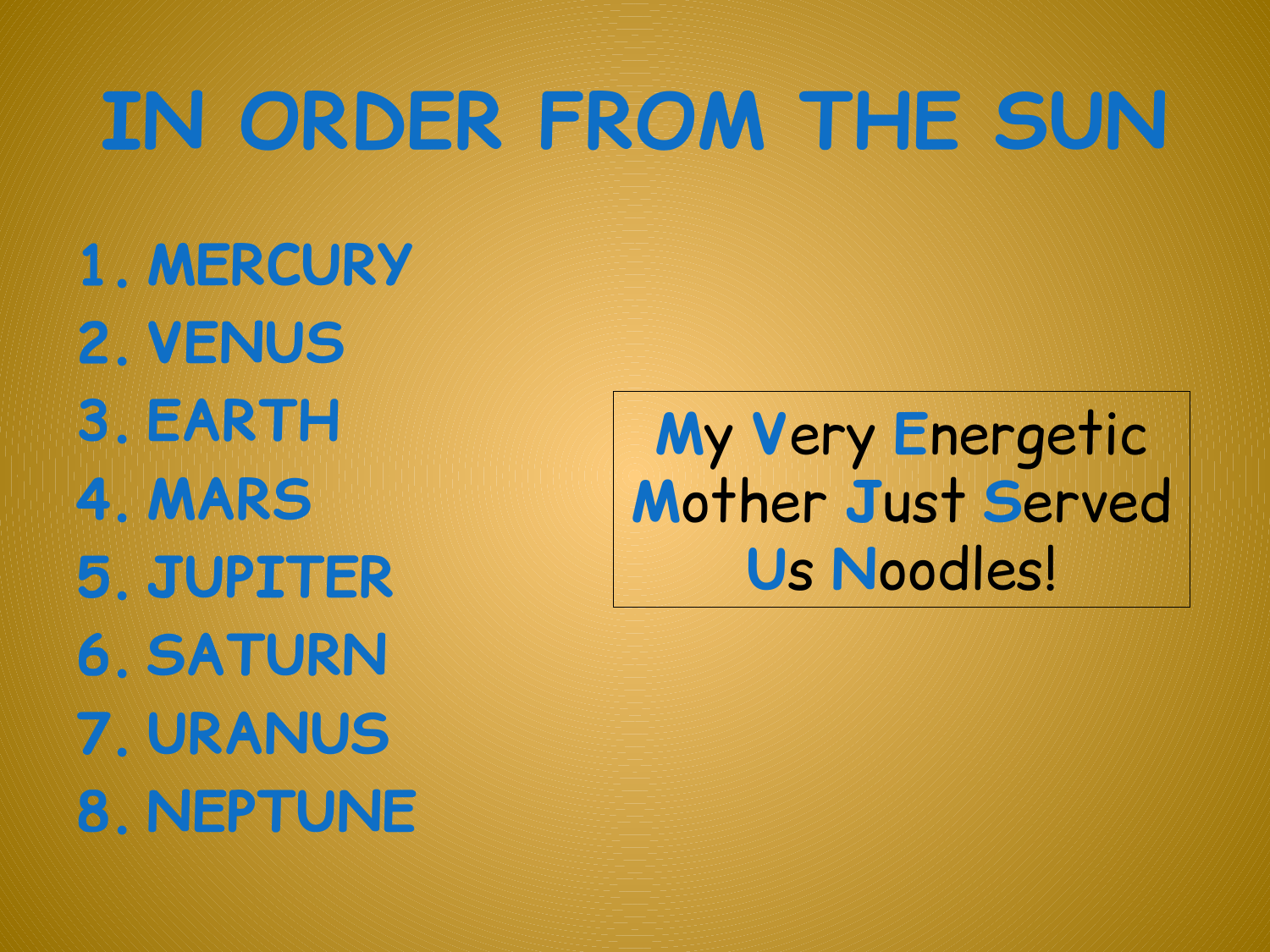

# IN ORDER FROM THE SUN
MERCURY
VENUS
EARTH
MARS
JUPITER
SATURN
URANUS
NEPTUNE
My Very Energetic Mother Just Served Us Noodles!